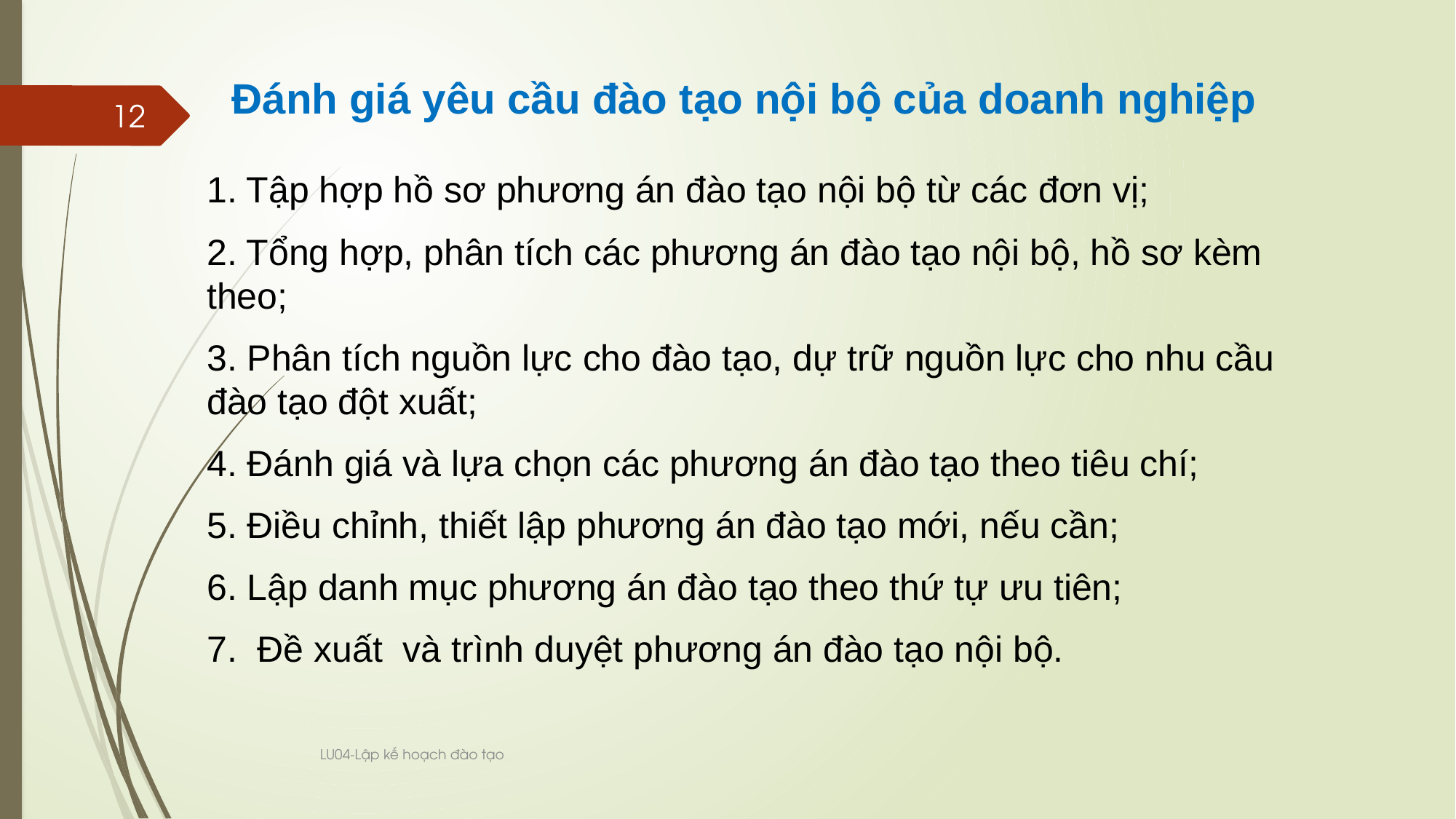

Đánh giá yêu cầu đào tạo nội bộ của doanh nghiệp
12
1. Tập hợp hồ sơ phương án đào tạo nội bộ từ các đơn vị;
2. Tổng hợp, phân tích các phương án đào tạo nội bộ, hồ sơ kèm theo;
3. Phân tích nguồn lực cho đào tạo, dự trữ nguồn lực cho nhu cầu đào tạo đột xuất;
4. Đánh giá và lựa chọn các phương án đào tạo theo tiêu chí;
5. Điều chỉnh, thiết lập phương án đào tạo mới, nếu cần;
6. Lập danh mục phương án đào tạo theo thứ tự ưu tiên;
7.  Đề xuất  và trình duyệt phương án đào tạo nội bộ.

LU04-Lập kế hoạch đào tạo